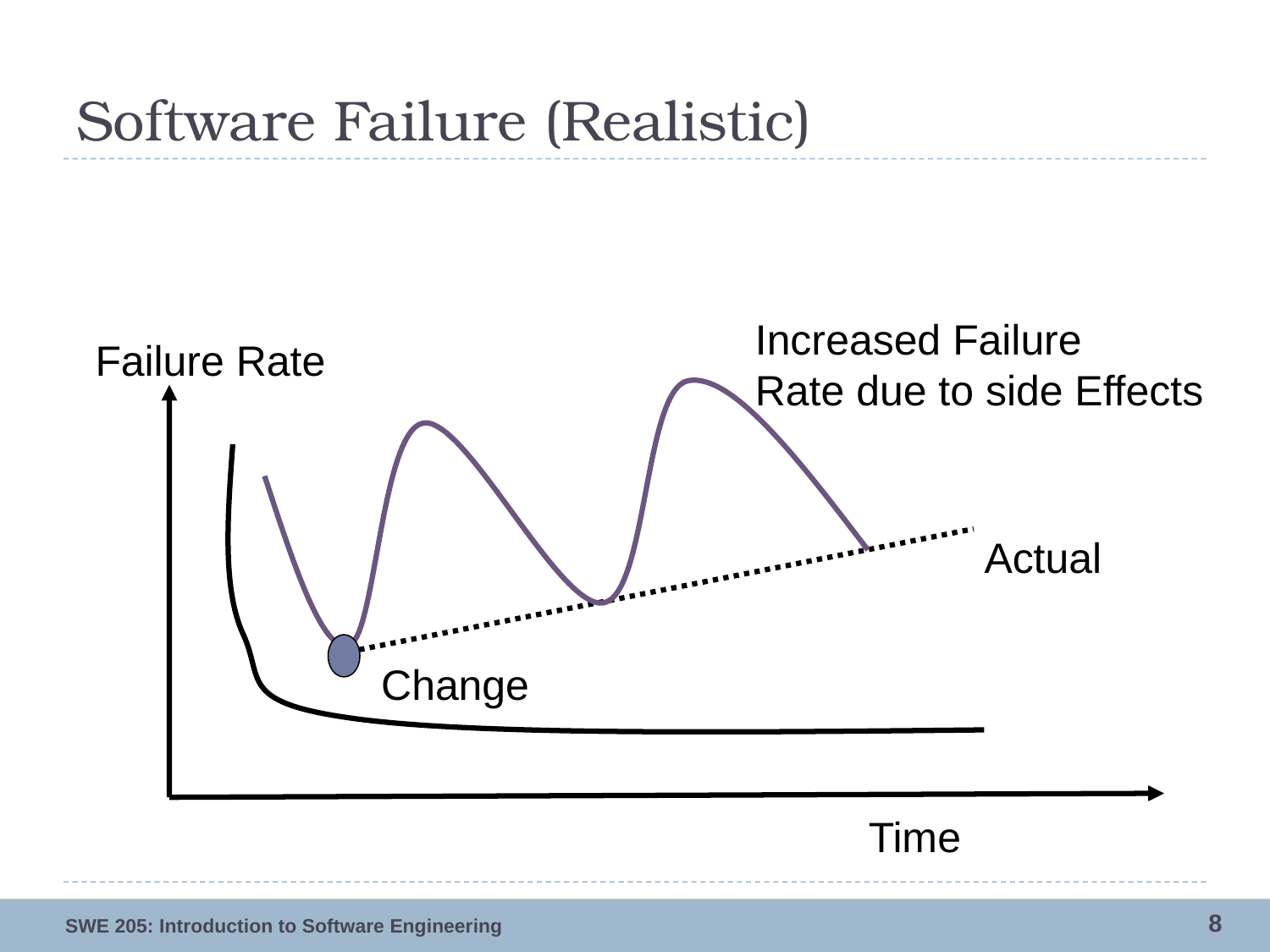

# Software Failure (Realistic)
Increased Failure
Rate due to side Effects
Failure Rate

Actual

Change

Time
8